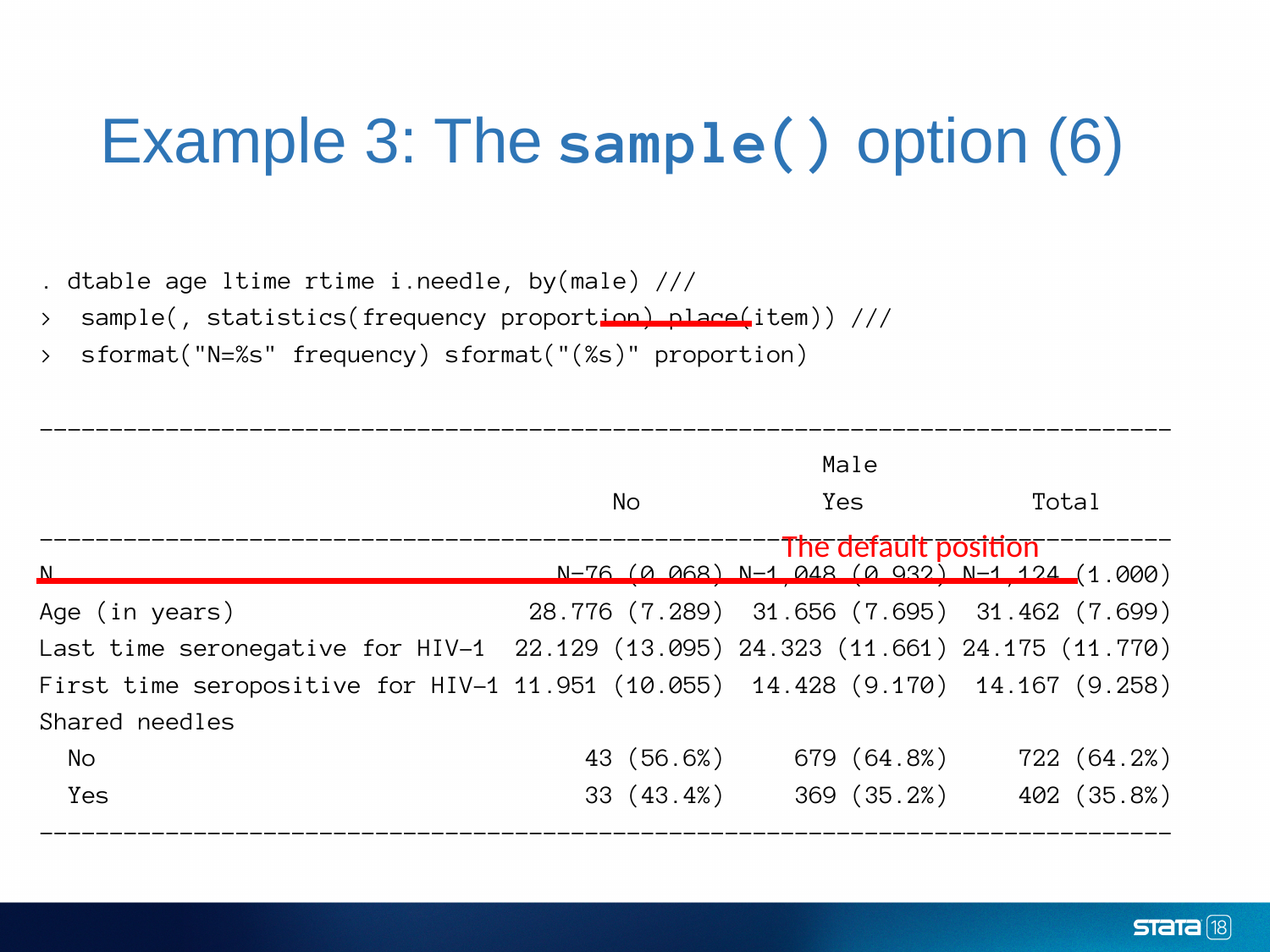

# Example 3: The sample() option (6)

. dtable age ltime rtime i.needle, by(male) ///
>  sample(, statistics(frequency proportion) place(item)) ///
>  sformat("N=%s" frequency) sformat("(%s)" proportion)

---------------------------------------------------------------------------------
                                                        Male
                                         No             Yes            Total
---------------------------------------------------------------------------------
N                                    N=76 (0.068) N=1,048 (0.932) N=1,124 (1.000)
Age (in years)                     28.776 (7.289)  31.656 (7.695)  31.462 (7.699)
Last time seronegative for HIV-1  22.129 (13.095) 24.323 (11.661) 24.175 (11.770)
First time seropositive for HIV-1 11.951 (10.055)  14.428 (9.170)  14.167 (9.258)
Shared needles
  No                                   43 (56.6%)     679 (64.8%)     722 (64.2%)
  Yes                                  33 (43.4%)     369 (35.2%)     402 (35.8%)
---------------------------------------------------------------------------------
The default position